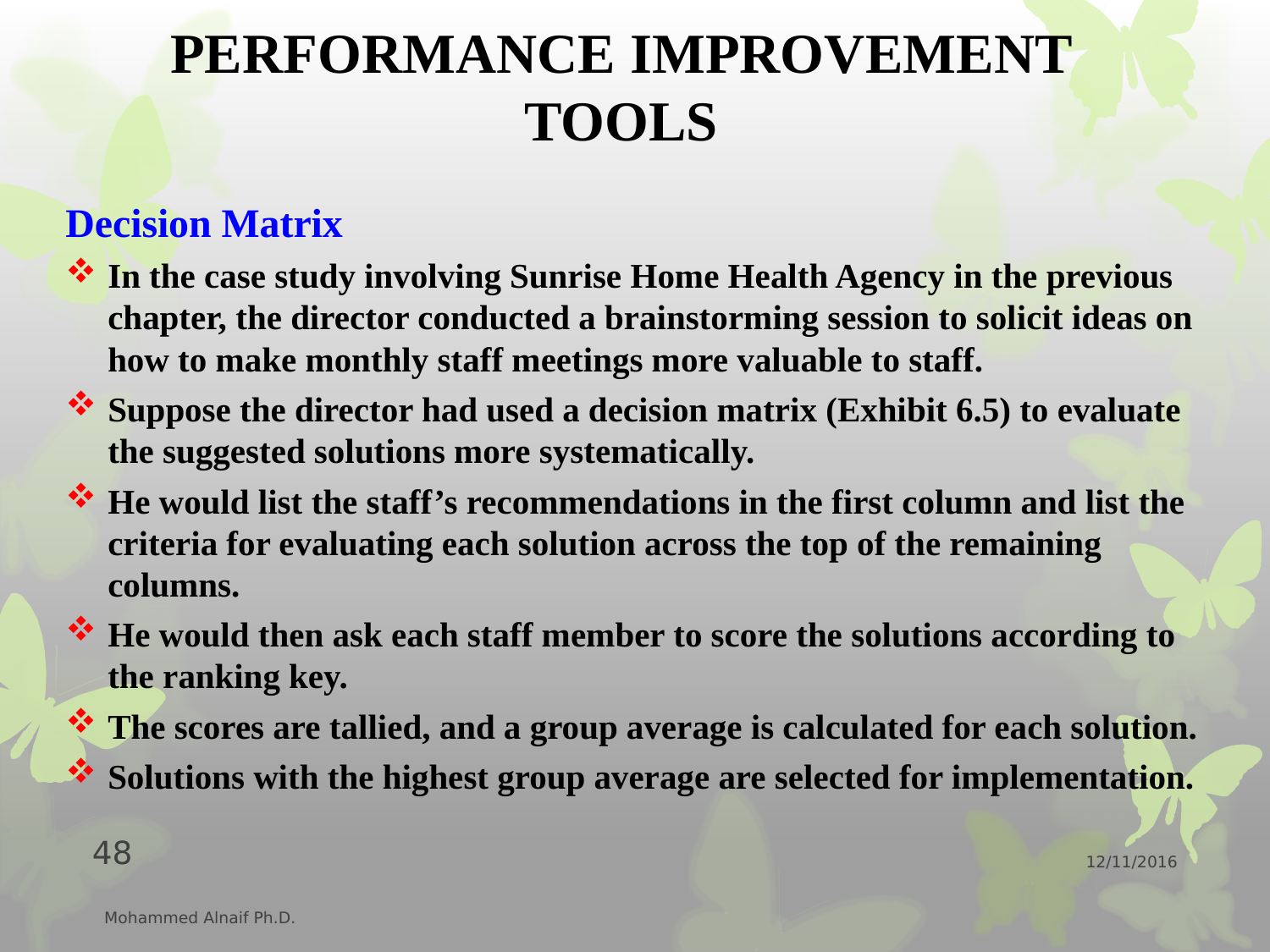

# PERFORMANCE IMPROVEMENT TOOLS
Decision Matrix
In the case study involving Sunrise Home Health Agency in the previous chapter, the director conducted a brainstorming session to solicit ideas on how to make monthly staff meetings more valuable to staff.
Suppose the director had used a decision matrix (Exhibit 6.5) to evaluate the suggested solutions more systematically.
He would list the staff’s recommendations in the first column and list the criteria for evaluating each solution across the top of the remaining columns.
He would then ask each staff member to score the solutions according to the ranking key.
The scores are tallied, and a group average is calculated for each solution.
Solutions with the highest group average are selected for implementation.

48
12/11/2016
Mohammed Alnaif Ph.D.